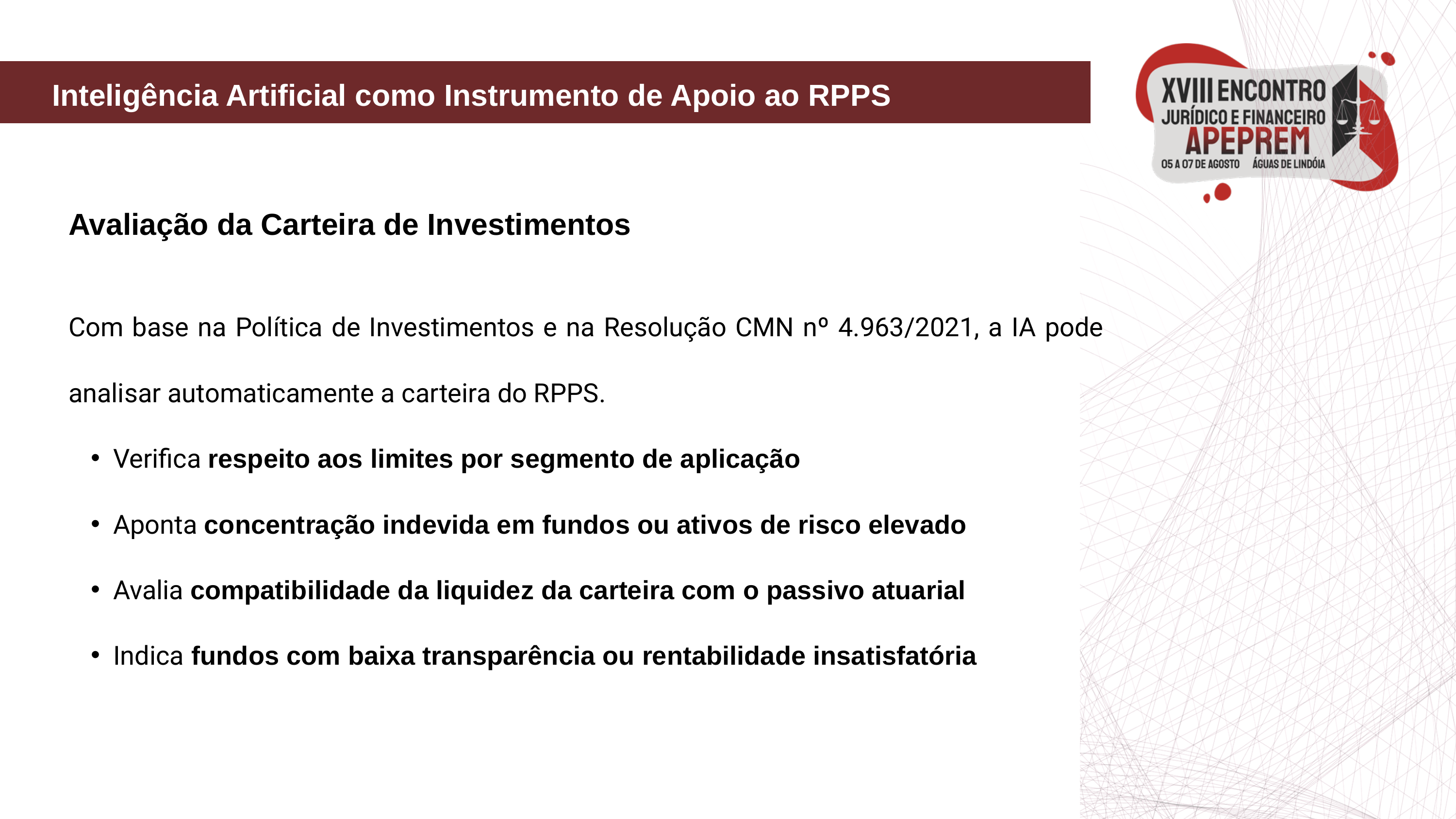

Inteligência Artificial como Instrumento de Apoio ao RPPS
Avaliação da Carteira de Investimentos
Com base na Política de Investimentos e na Resolução CMN nº 4.963/2021, a IA pode analisar automaticamente a carteira do RPPS.
Verifica respeito aos limites por segmento de aplicação
Aponta concentração indevida em fundos ou ativos de risco elevado
Avalia compatibilidade da liquidez da carteira com o passivo atuarial
Indica fundos com baixa transparência ou rentabilidade insatisfatória